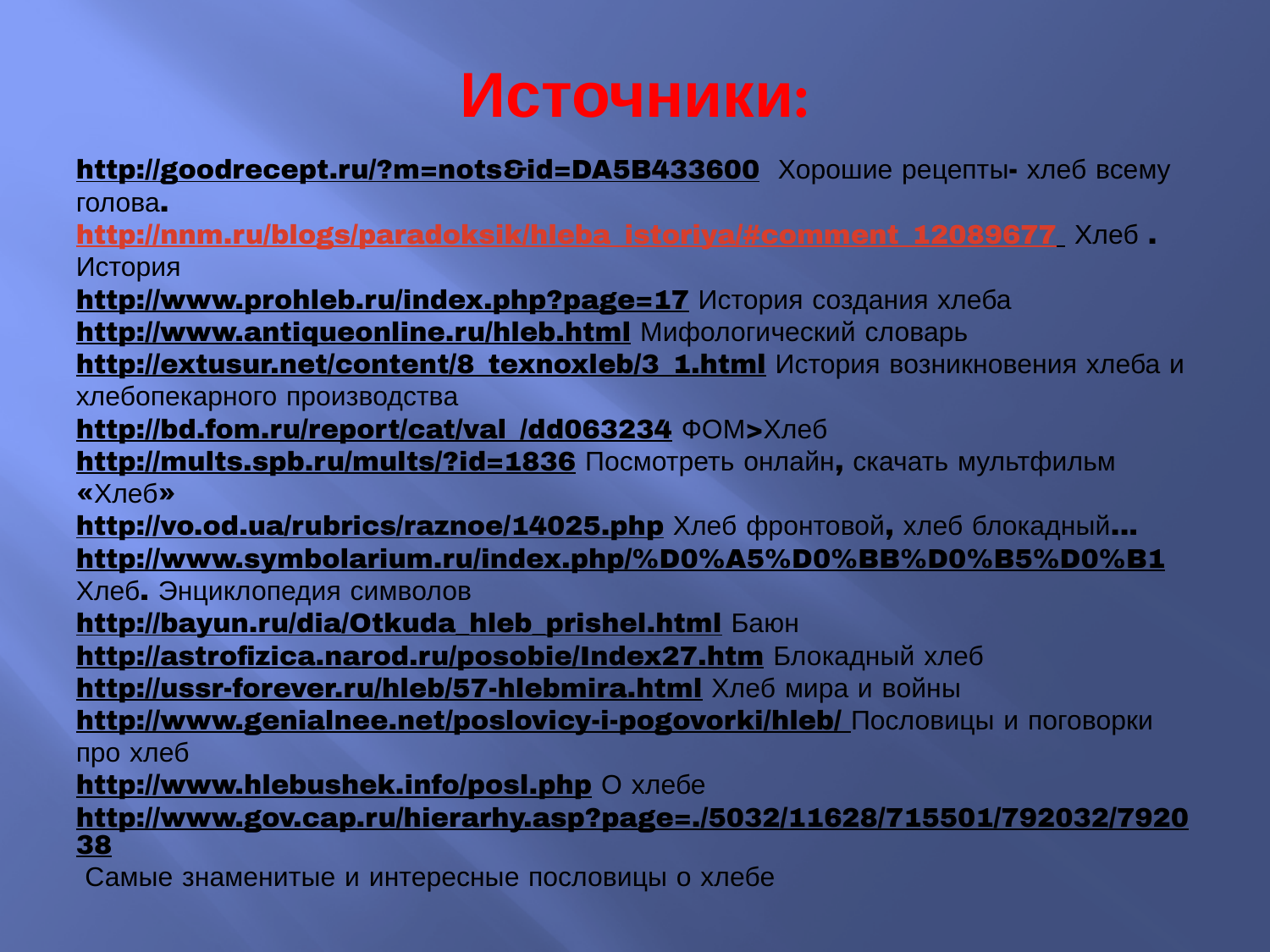

# Источники:
http://goodrecept.ru/?m=nots&id=DA5B433600  Хорошие рецепты- хлеб всему голова.
http://nnm.ru/blogs/paradoksik/hleba_istoriya/#comment_12089677  Хлеб . История
http://www.prohleb.ru/index.php?page=17 История создания хлеба
http://www.antiqueonline.ru/hleb.html Мифологический словарь
http://extusur.net/content/8_texnoxleb/3_1.html История возникновения хлеба и хлебопекарного производства
http://bd.fom.ru/report/cat/val_/dd063234 ФОМ>Хлеб
http://mults.spb.ru/mults/?id=1836 Посмотреть онлайн, скачать мультфильм «Хлеб»
http://vo.od.ua/rubrics/raznoe/14025.php Хлеб фронтовой, хлеб блокадный...
http://www.symbolarium.ru/index.php/%D0%A5%D0%BB%D0%B5%D0%B1 Хлеб. Энциклопедия символов
http://bayun.ru/dia/Otkuda_hleb_prishel.html Баюн
http://astrofizica.narod.ru/posobie/Index27.htm Блокадный хлеб
http://ussr-forever.ru/hleb/57-hlebmira.html Хлеб мира и войны
http://www.genialnee.net/poslovicy-i-pogovorki/hleb/ Пословицы и поговорки про хлеб
http://www.hlebushek.info/posl.php О хлебе
http://www.gov.cap.ru/hierarhy.asp?page=./5032/11628/715501/792032/792038 Самые знаменитые и интересные пословицы о хлебе